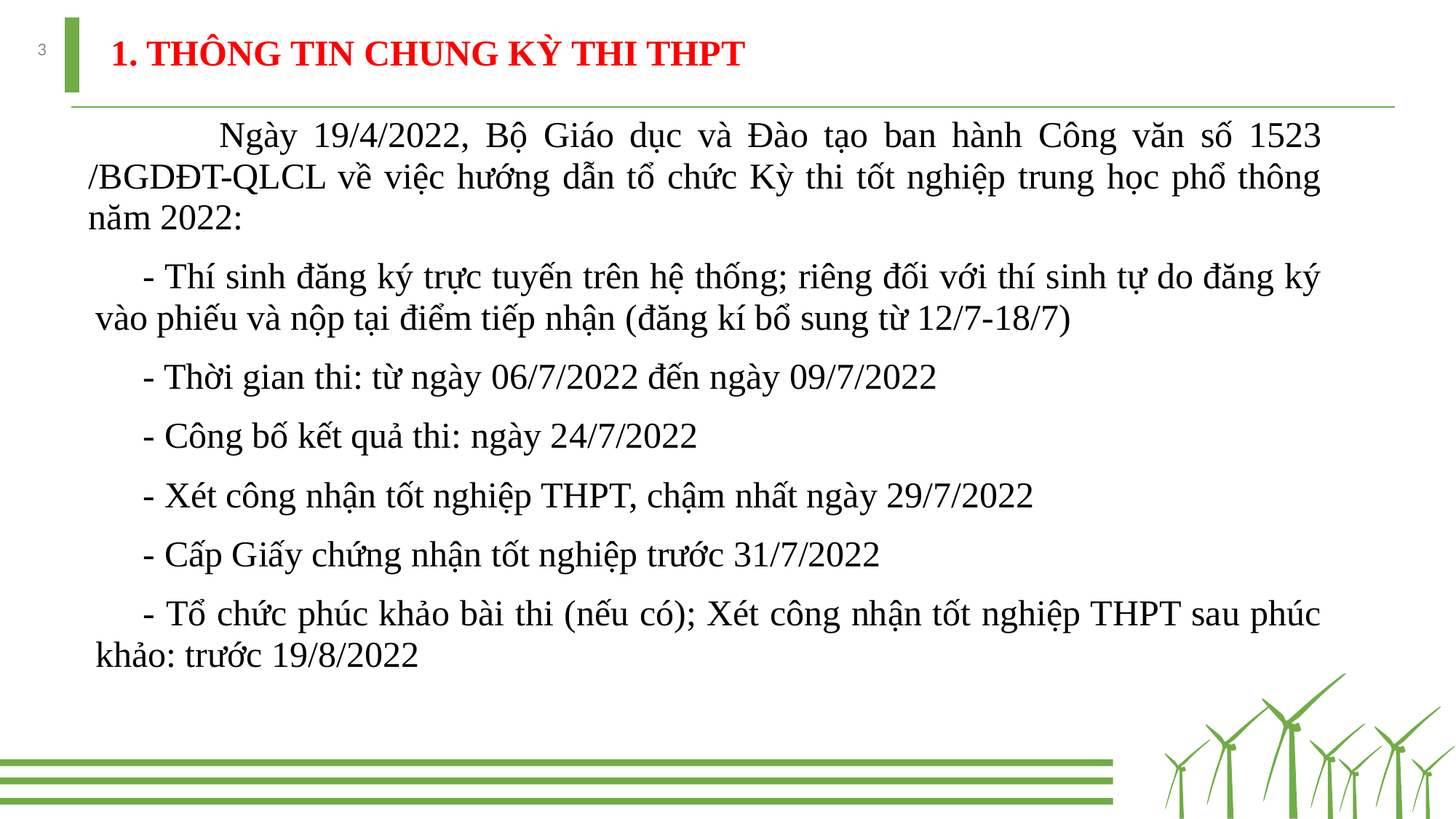

# 1. THÔNG TIN CHUNG KỲ THI THPT
3
        Ngày 19/4/2022, Bộ Giáo dục và Đào tạo ban hành Công văn số 1523 /BGDĐT-QLCL về việc hướng dẫn tổ chức Kỳ thi tốt nghiệp trung học phổ thông năm 2022:
- Thí sinh đăng ký trực tuyến trên hệ thống; riêng đối với thí sinh tự do đăng ký vào phiếu và nộp tại điểm tiếp nhận (đăng kí bổ sung từ 12/7-18/7)
- Thời gian thi: từ ngày 06/7/2022 đến ngày 09/7/2022
- Công bố kết quả thi: ngày 24/7/2022
- Xét công nhận tốt nghiệp THPT, chậm nhất ngày 29/7/2022
- Cấp Giấy chứng nhận tốt nghiệp trước 31/7/2022
- Tổ chức phúc khảo bài thi (nếu có); Xét công nhận tốt nghiệp THPT sau phúc khảo: trước 19/8/2022